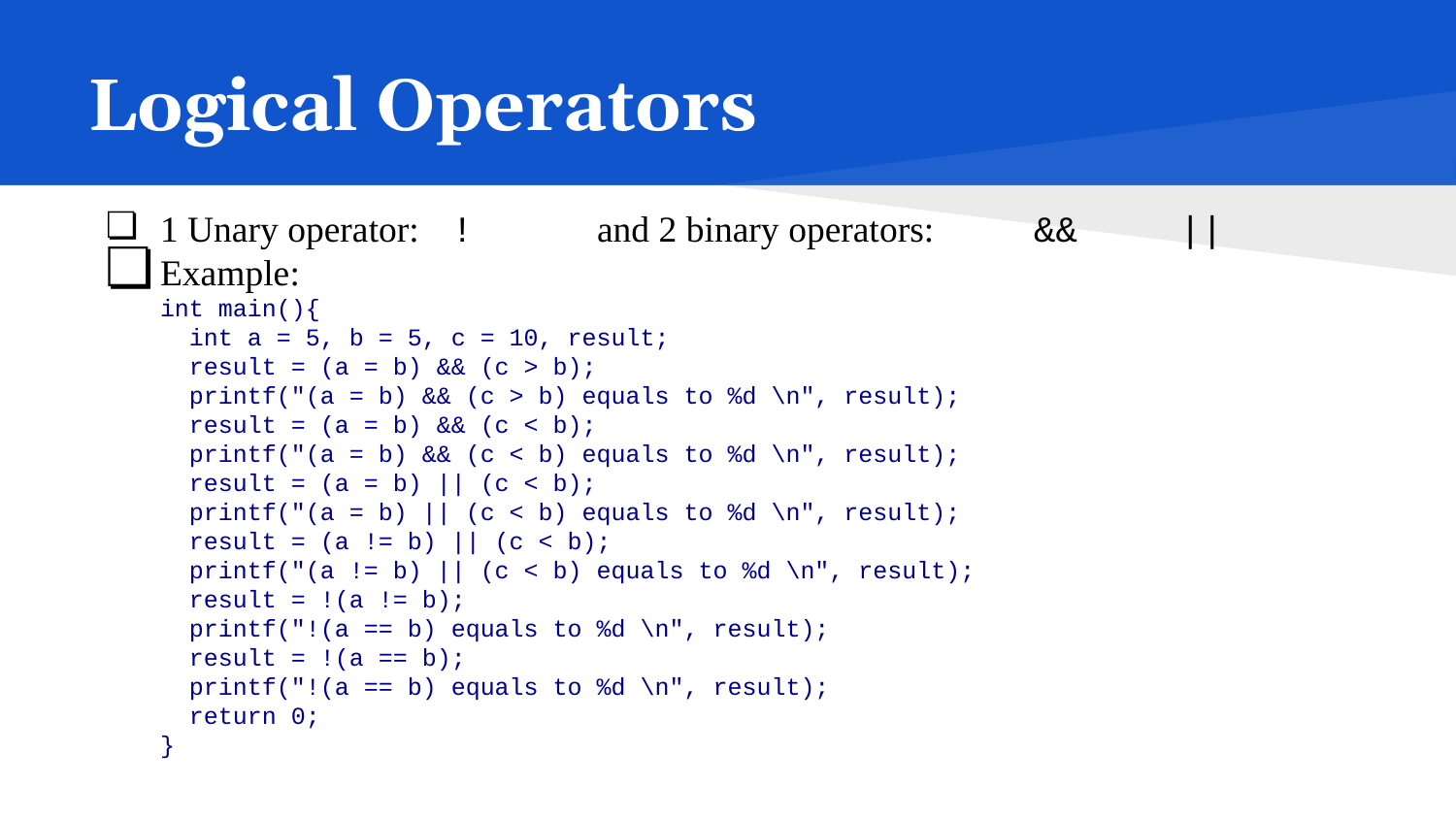

# Logical Operators
1 Unary operator:	!	and 2 binary operators:	&&	||
Example:
int main(){
  int a = 5, b = 5, c = 10, result;
  result = (a = b) && (c > b);
  printf("(a = b) && (c > b) equals to %d \n", result);
  result = (a = b) && (c < b);
  printf("(a = b) && (c < b) equals to %d \n", result);
  result = (a = b) || (c < b);
  printf("(a = b) || (c < b) equals to %d \n", result);
  result = (a != b) || (c < b);
  printf("(a != b) || (c < b) equals to %d \n", result);
  result = !(a != b);
  printf("!(a == b) equals to %d \n", result);
  result = !(a == b);
  printf("!(a == b) equals to %d \n", result);
  return 0;
}